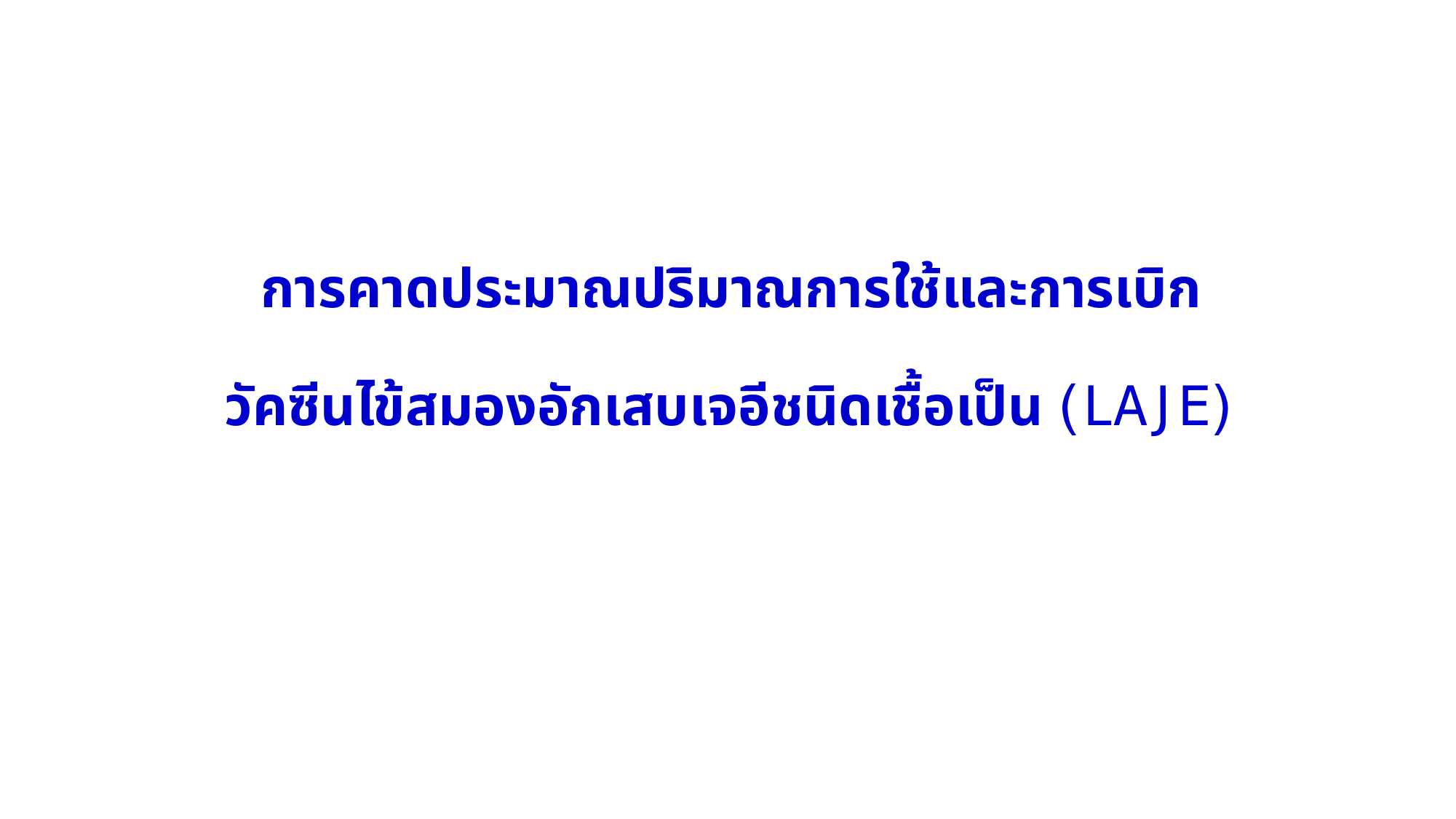

# การคาดประมาณปริมาณการใช้และการเบิก วัคซีนไข้สมองอักเสบเจอีชนิดเชื้อเป็น (LAJE)